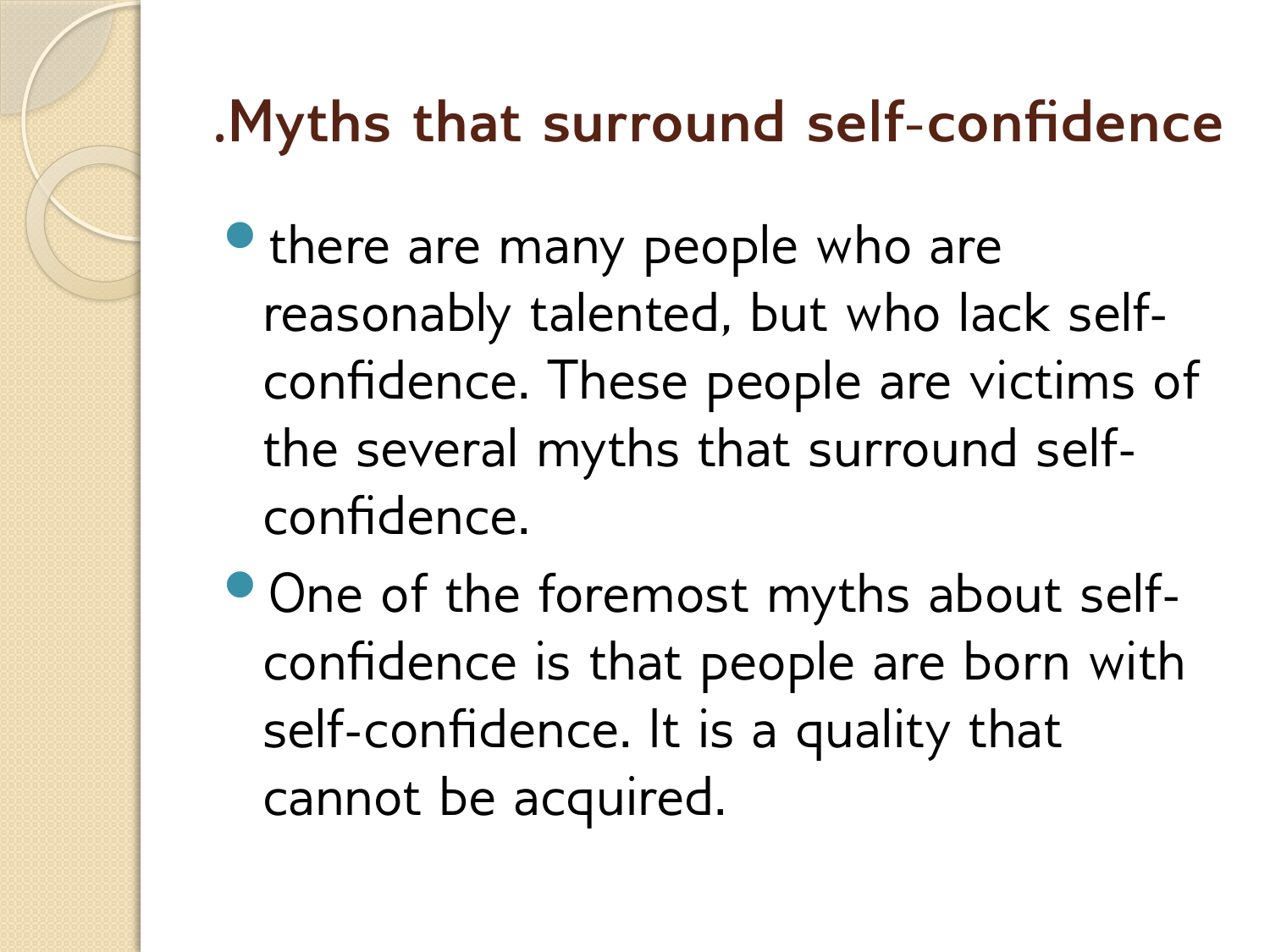

# Myths that surround self-confidence.
there are many people who are reasonably talented, but who lack self-confidence. These people are victims of the several myths that surround self-confidence.
One of the foremost myths about self-confidence is that people are born with self-confidence. It is a quality that cannot be acquired.